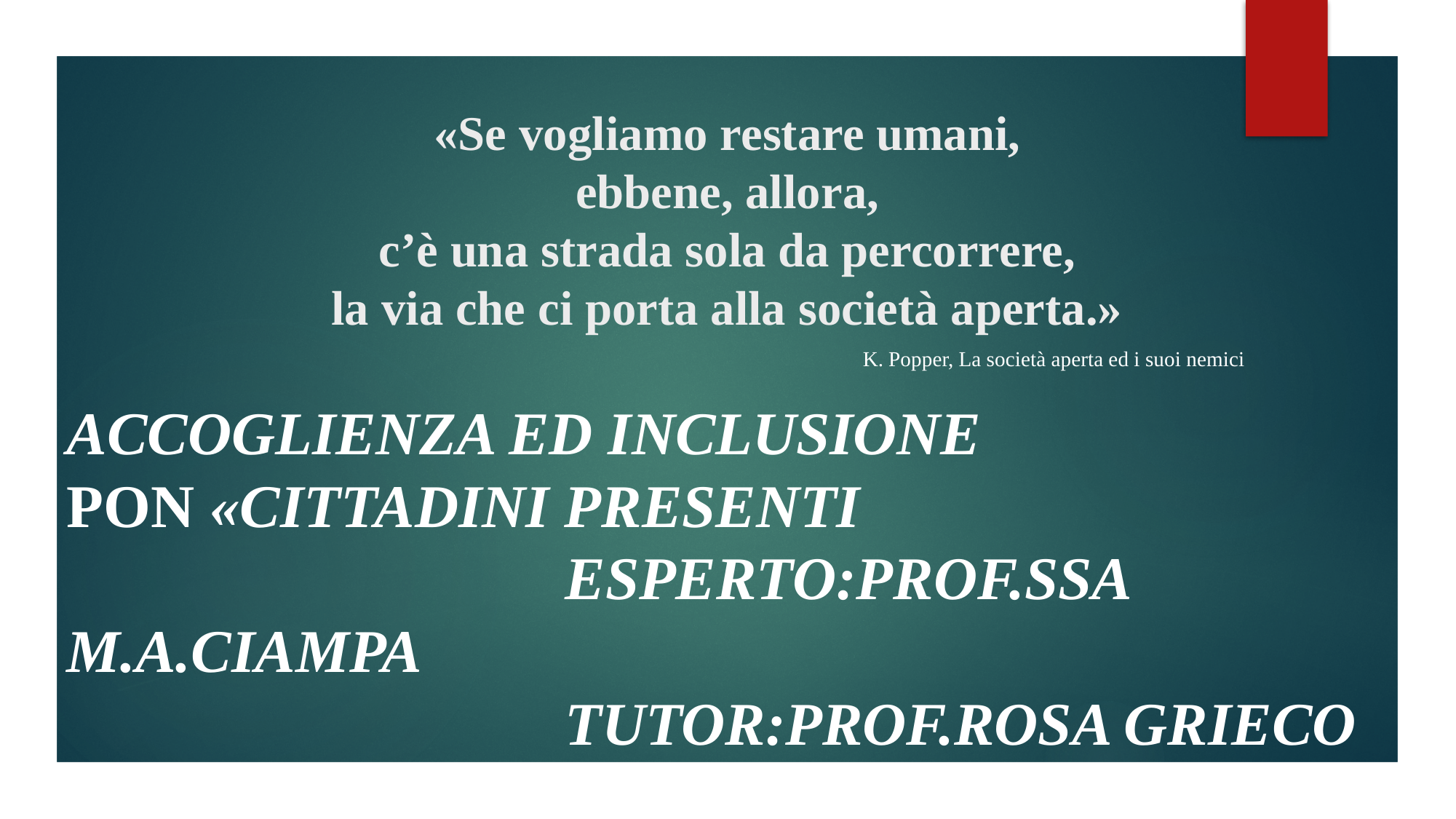

# «Se vogliamo restare umani, ebbene, allora, c’è una strada sola da percorrere, la via che ci porta alla società aperta.»
K. Popper, La società aperta ed i suoi nemici
Accoglienza ed Inclusione
PON «Cittadini Presenti
                                 Esperto:prof.ssa M.A.Ciampa
                                 Tutor:prof.Rosa Grieco